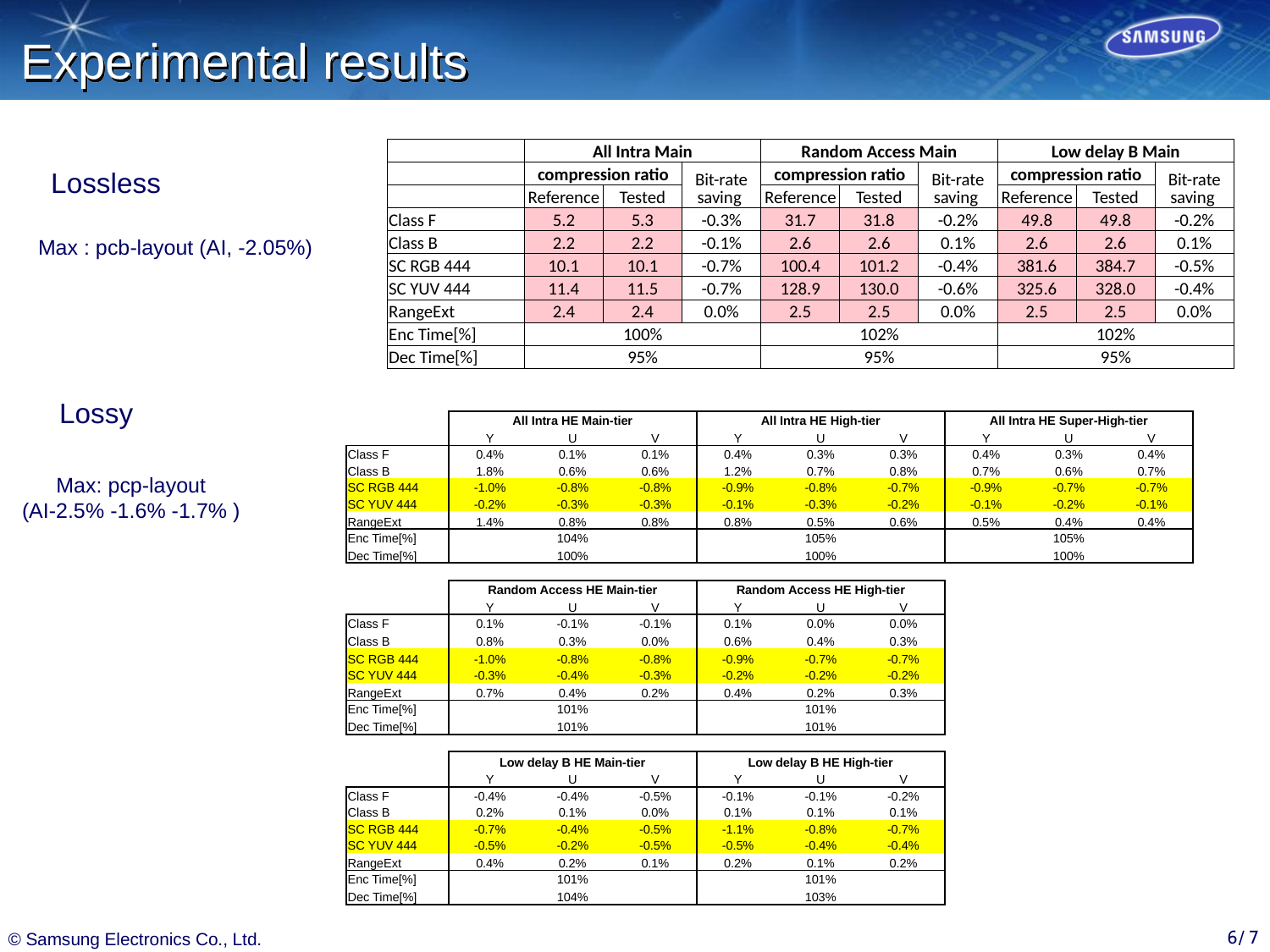

# Experimental results
|  | All Intra Main |  |  | Random Access Main |  |  | Low delay B Main |  |  |
| --- | --- | --- | --- | --- | --- | --- | --- | --- | --- |
|  | compression ratio |  | Bit-rate saving | compression ratio |  | Bit-rate saving | compression ratio |  | Bit-rate saving |
|  | Reference | Tested |  | Reference | Tested |  | Reference | Tested |  |
| Class F | 5.2 | 5.3 | -0.3% | 31.7 | 31.8 | -0.2% | 49.8 | 49.8 | -0.2% |
| Class B | 2.2 | 2.2 | -0.1% | 2.6 | 2.6 | 0.1% | 2.6 | 2.6 | 0.1% |
| SC RGB 444 | 10.1 | 10.1 | -0.7% | 100.4 | 101.2 | -0.4% | 381.6 | 384.7 | -0.5% |
| SC YUV 444 | 11.4 | 11.5 | -0.7% | 128.9 | 130.0 | -0.6% | 325.6 | 328.0 | -0.4% |
| RangeExt | 2.4 | 2.4 | 0.0% | 2.5 | 2.5 | 0.0% | 2.5 | 2.5 | 0.0% |
| Enc Time[%] | 100% |  |  | 102% |  |  | 102% |  |  |
| Dec Time[%] | 95% |  |  | 95% |  |  | 95% |  |  |
Lossless
Max : pcb-layout (AI, -2.05%)
Lossy
|  | All Intra HE Main-tier |  |  | All Intra HE High-tier |  |  | All Intra HE Super-High-tier |  |  |
| --- | --- | --- | --- | --- | --- | --- | --- | --- | --- |
|  | Y | U | V | Y | U | V | Y | U | V |
| Class F | 0.4% | 0.1% | 0.1% | 0.4% | 0.3% | 0.3% | 0.4% | 0.3% | 0.4% |
| Class B | 1.8% | 0.6% | 0.6% | 1.2% | 0.7% | 0.8% | 0.7% | 0.6% | 0.7% |
| SC RGB 444 | -1.0% | -0.8% | -0.8% | -0.9% | -0.8% | -0.7% | -0.9% | -0.7% | -0.7% |
| SC YUV 444 | -0.2% | -0.3% | -0.3% | -0.1% | -0.3% | -0.2% | -0.1% | -0.2% | -0.1% |
| RangeExt | 1.4% | 0.8% | 0.8% | 0.8% | 0.5% | 0.6% | 0.5% | 0.4% | 0.4% |
| Enc Time[%] | 104% |  |  | 105% |  |  | 105% |  |  |
| Dec Time[%] | 100% |  |  | 100% |  |  | 100% |  |  |
|  |  |  |  |  |  |  |  |  |  |
|  | Random Access HE Main-tier |  |  | Random Access HE High-tier |  |  |  |  |  |
|  | Y | U | V | Y | U | V |  |  |  |
| Class F | 0.1% | -0.1% | -0.1% | 0.1% | 0.0% | 0.0% |  |  |  |
| Class B | 0.8% | 0.3% | 0.0% | 0.6% | 0.4% | 0.3% |  |  |  |
| SC RGB 444 | -1.0% | -0.8% | -0.8% | -0.9% | -0.7% | -0.7% |  |  |  |
| SC YUV 444 | -0.3% | -0.4% | -0.3% | -0.2% | -0.2% | -0.2% |  |  |  |
| RangeExt | 0.7% | 0.4% | 0.2% | 0.4% | 0.2% | 0.3% |  |  |  |
| Enc Time[%] | 101% |  |  | 101% |  |  |  |  |  |
| Dec Time[%] | 101% |  |  | 101% |  |  |  |  |  |
|  |  |  |  |  |  |  |  |  |  |
|  | Low delay B HE Main-tier |  |  | Low delay B HE High-tier |  |  |  |  |  |
|  | Y | U | V | Y | U | V |  |  |  |
| Class F | -0.4% | -0.4% | -0.5% | -0.1% | -0.1% | -0.2% |  |  |  |
| Class B | 0.2% | 0.1% | 0.0% | 0.1% | 0.1% | 0.1% |  |  |  |
| SC RGB 444 | -0.7% | -0.4% | -0.5% | -1.1% | -0.8% | -0.7% |  |  |  |
| SC YUV 444 | -0.5% | -0.2% | -0.5% | -0.5% | -0.4% | -0.4% |  |  |  |
| RangeExt | 0.4% | 0.2% | 0.1% | 0.2% | 0.1% | 0.2% |  |  |  |
| Enc Time[%] | 101% |  |  | 101% |  |  |  |  |  |
| Dec Time[%] | 104% |  |  | 103% |  |  |  |  |  |
Max: pcp-layout
 (AI-2.5% -1.6% -1.7% )